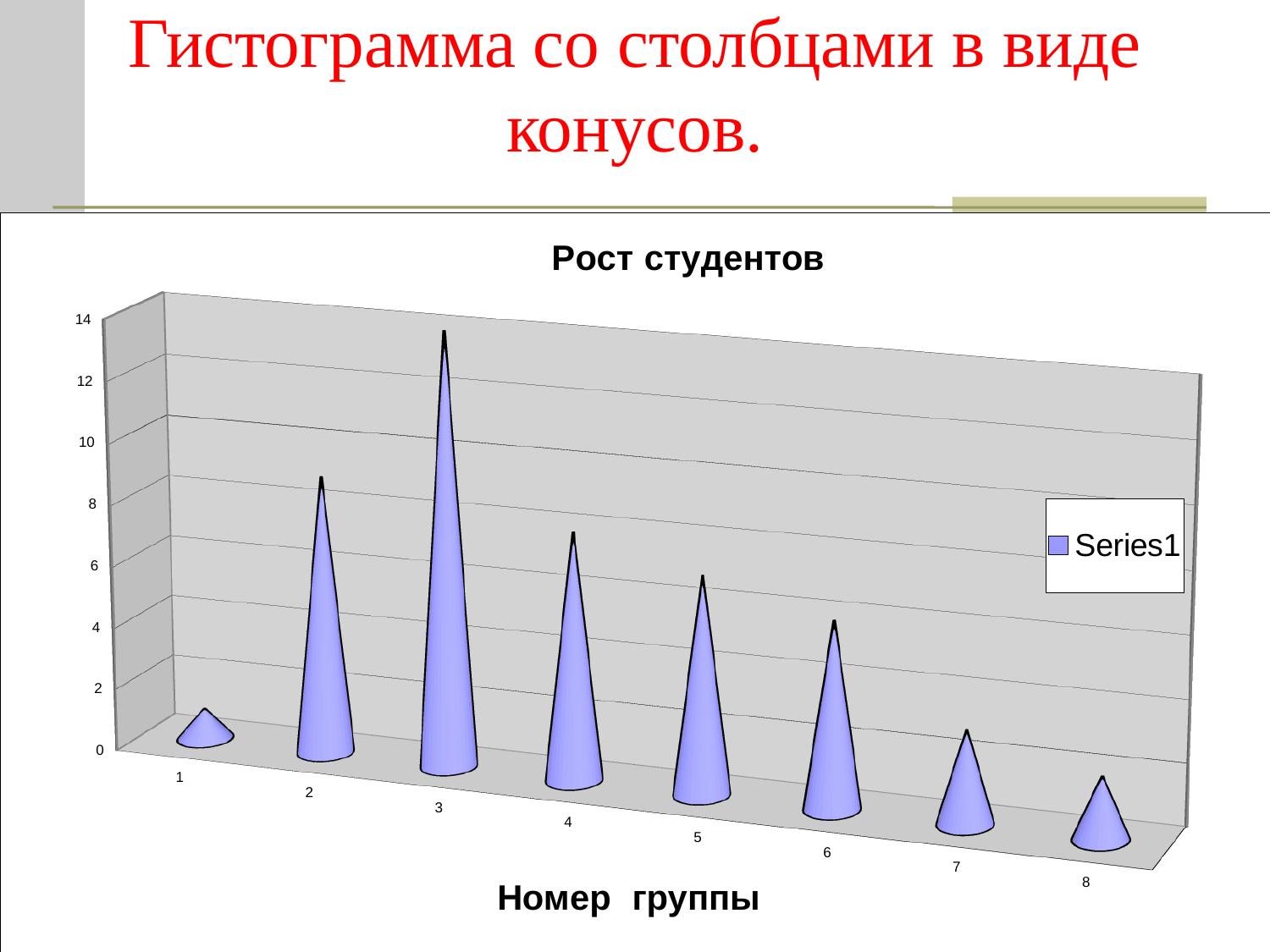

# Гистограмма со столбцами в виде конусов.

[unsupported chart]

25